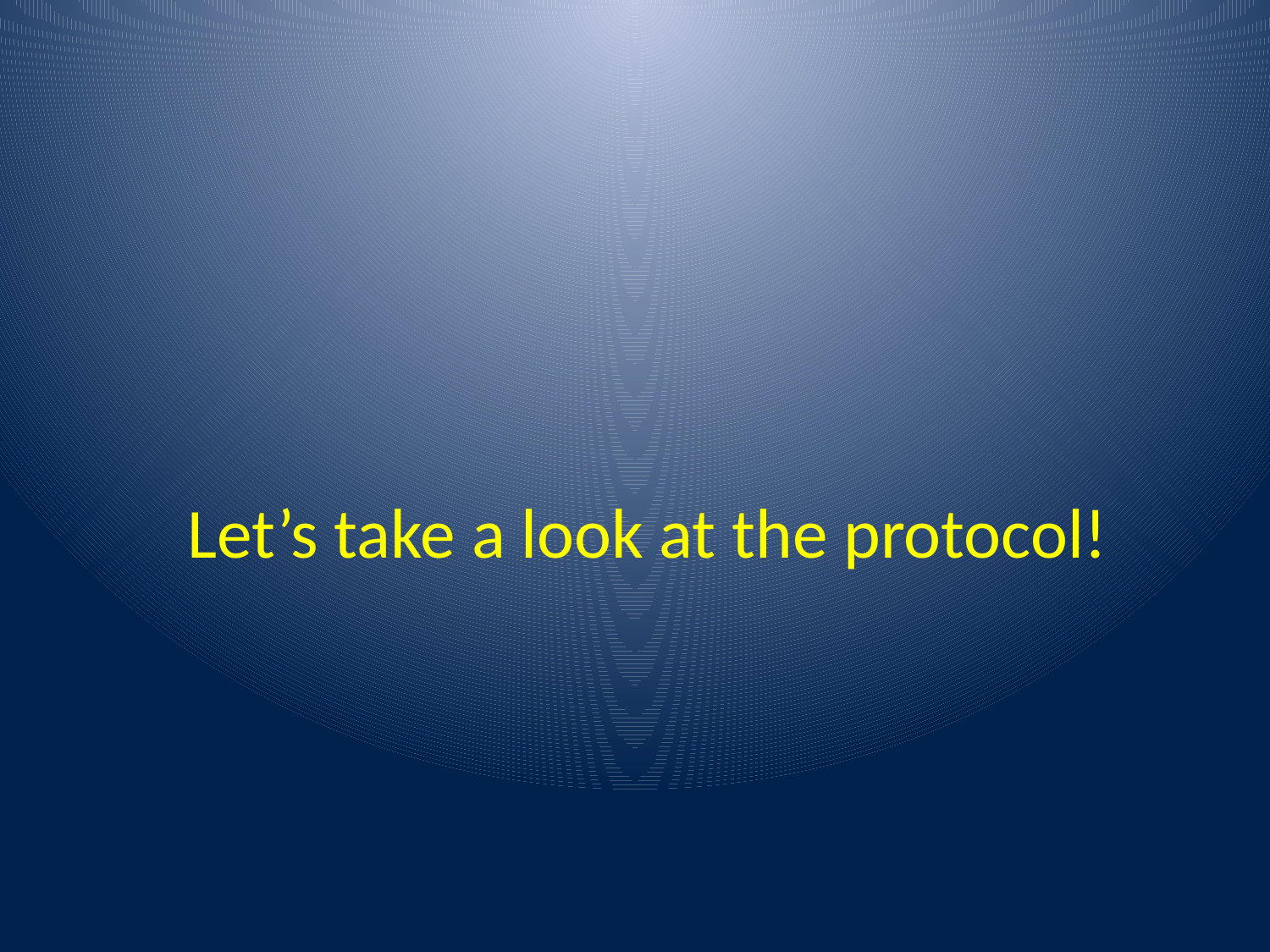

#

	    Let’s take a look at the protocol!